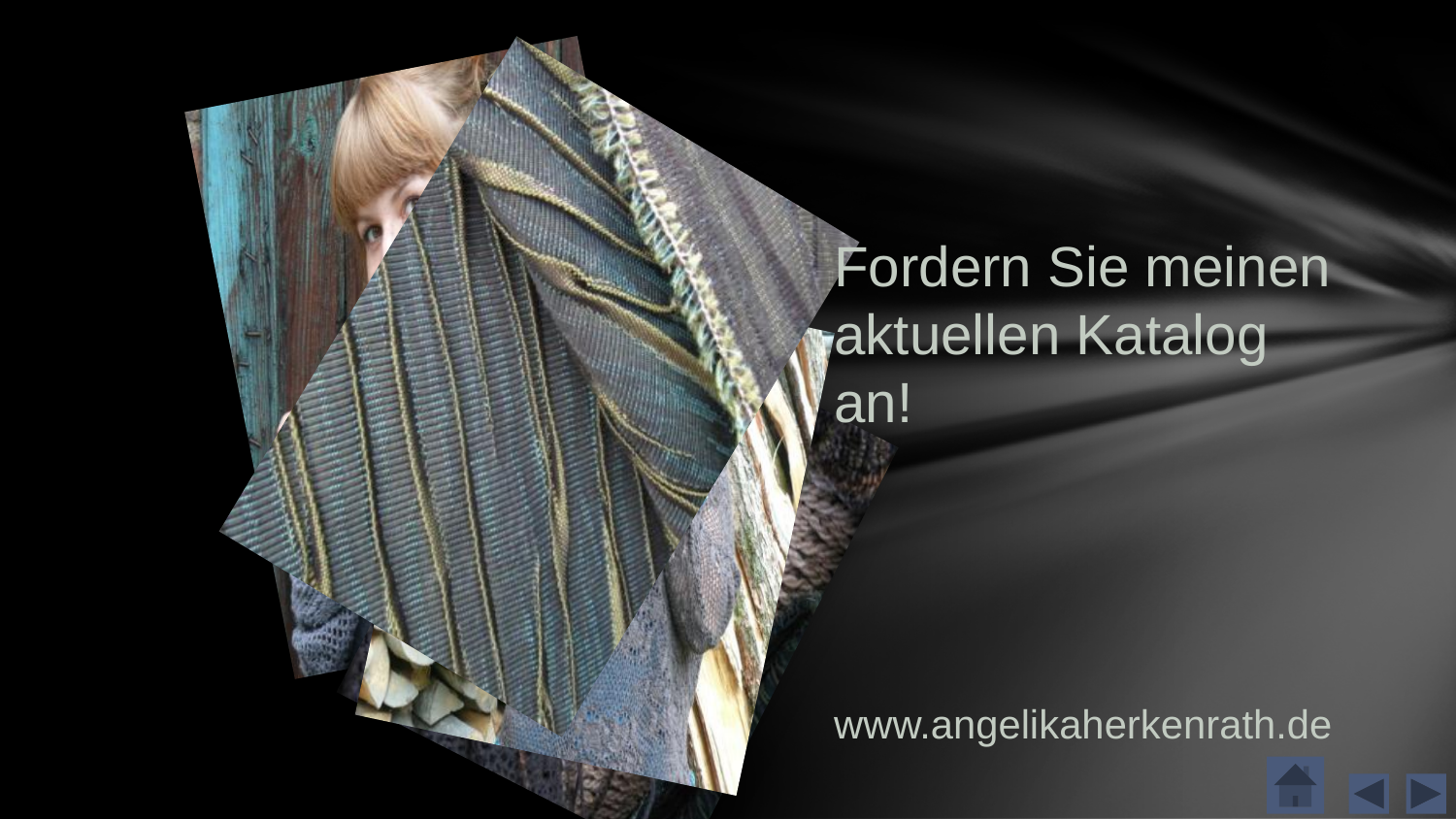

Fordern Sie meinen aktuellen Katalog an!

www.angelikaherkenrath.de